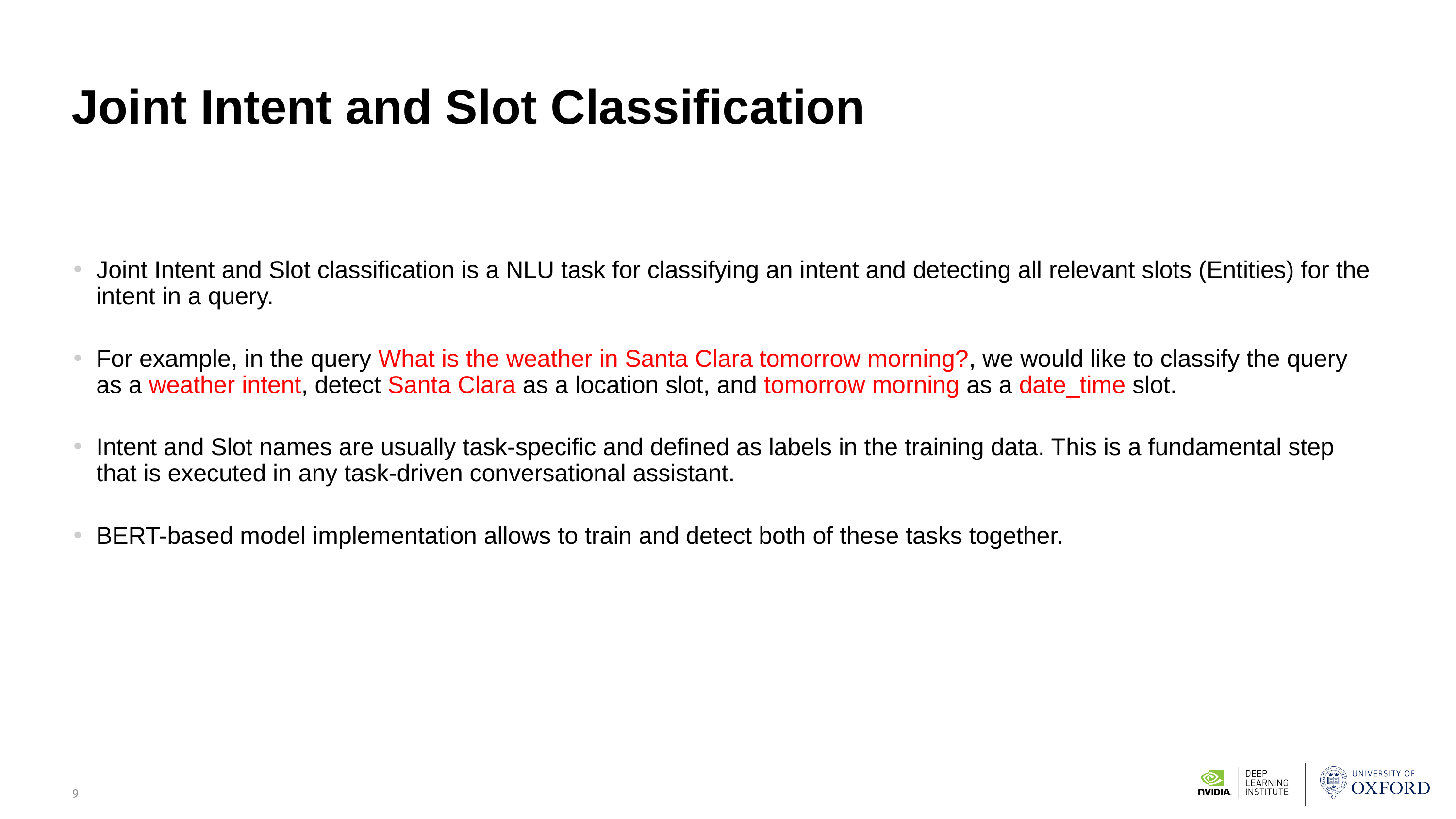

# Joint Intent and Slot Classification
Joint Intent and Slot classification is a NLU task for classifying an intent and detecting all relevant slots (Entities) for the intent in a query.

For example, in the query What is the weather in Santa Clara tomorrow morning?, we would like to classify the query as a weather intent, detect Santa Clara as a location slot, and tomorrow morning as a date_time slot.

Intent and Slot names are usually task-specific and defined as labels in the training data. This is a fundamental step that is executed in any task-driven conversational assistant.

BERT-based model implementation allows to train and detect both of these tasks together.